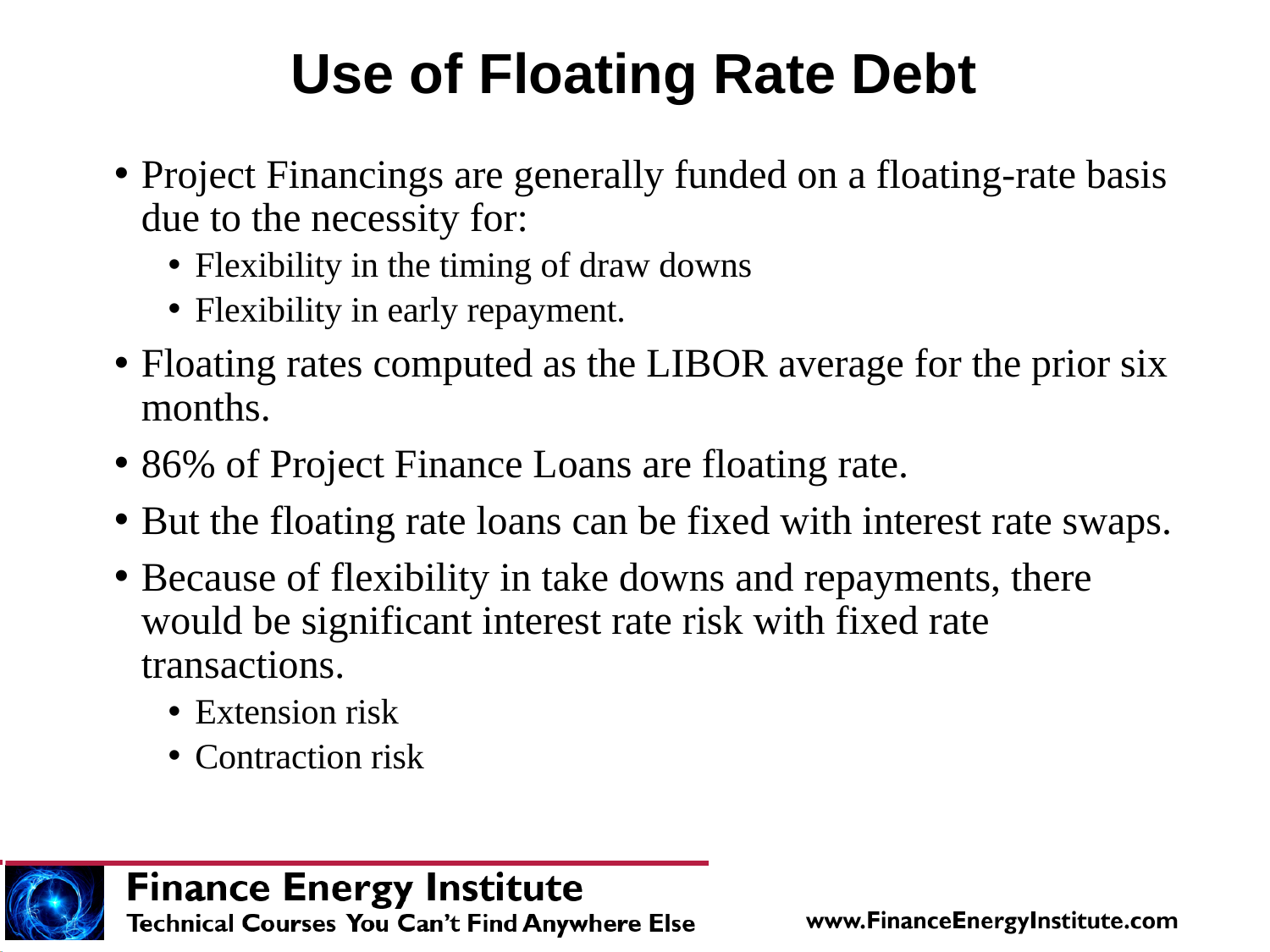

# Use of Floating Rate Debt
Project Financings are generally funded on a floating-rate basis due to the necessity for:
Flexibility in the timing of draw downs
Flexibility in early repayment.
Floating rates computed as the LIBOR average for the prior six months.
86% of Project Finance Loans are floating rate.
But the floating rate loans can be fixed with interest rate swaps.
Because of flexibility in take downs and repayments, there would be significant interest rate risk with fixed rate transactions.
Extension risk
Contraction risk